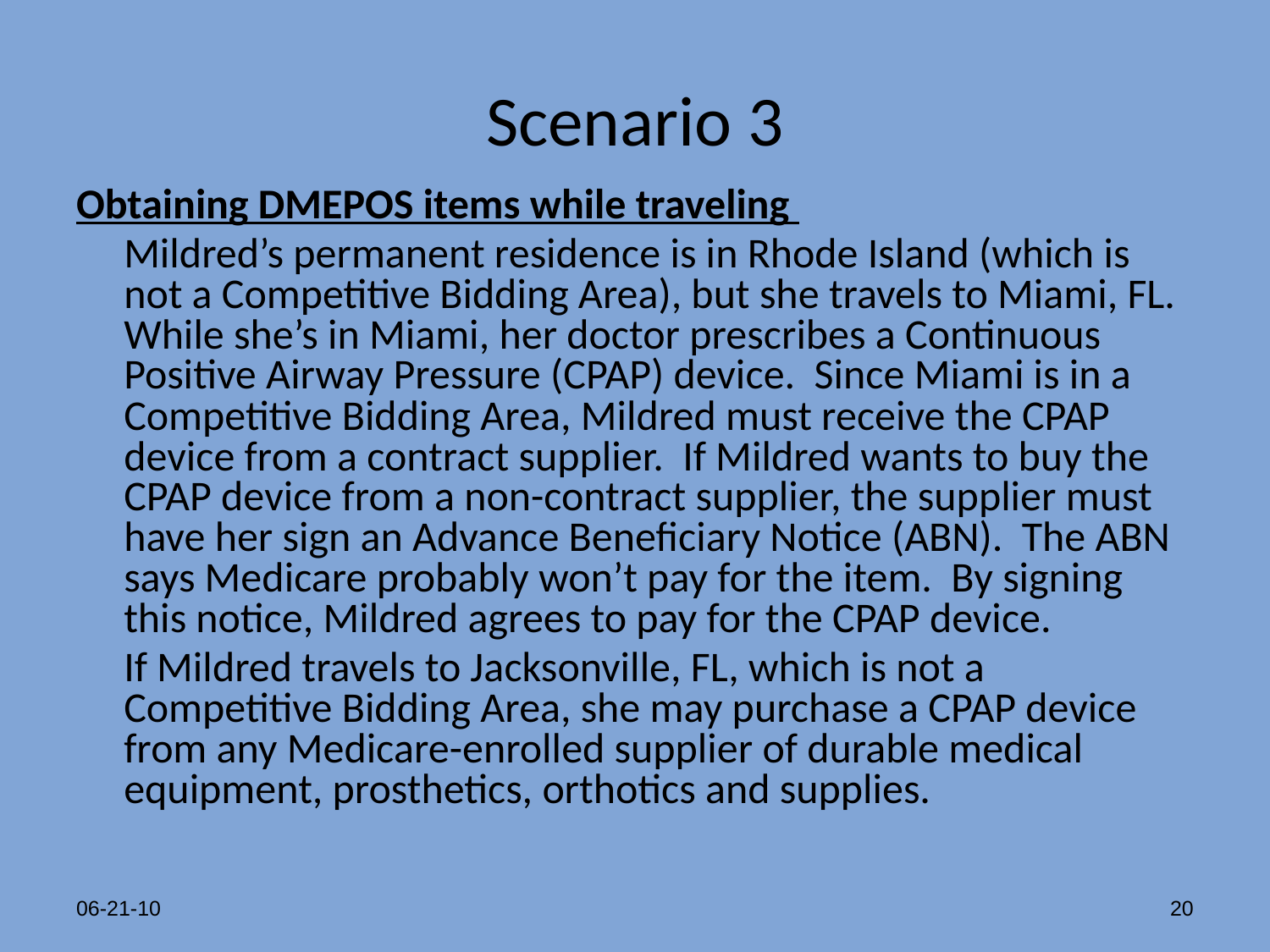

# Scenario 3
Obtaining DMEPOS items while traveling
Mildred’s permanent residence is in Rhode Island (which is not a Competitive Bidding Area), but she travels to Miami, FL.  While she’s in Miami, her doctor prescribes a Continuous Positive Airway Pressure (CPAP) device.  Since Miami is in a Competitive Bidding Area, Mildred must receive the CPAP device from a contract supplier.  If Mildred wants to buy the CPAP device from a non-contract supplier, the supplier must have her sign an Advance Beneficiary Notice (ABN).  The ABN says Medicare probably won’t pay for the item.  By signing this notice, Mildred agrees to pay for the CPAP device.
If Mildred travels to Jacksonville, FL, which is not a Competitive Bidding Area, she may purchase a CPAP device from any Medicare-enrolled supplier of durable medical equipment, prosthetics, orthotics and supplies.
06-21-10
20